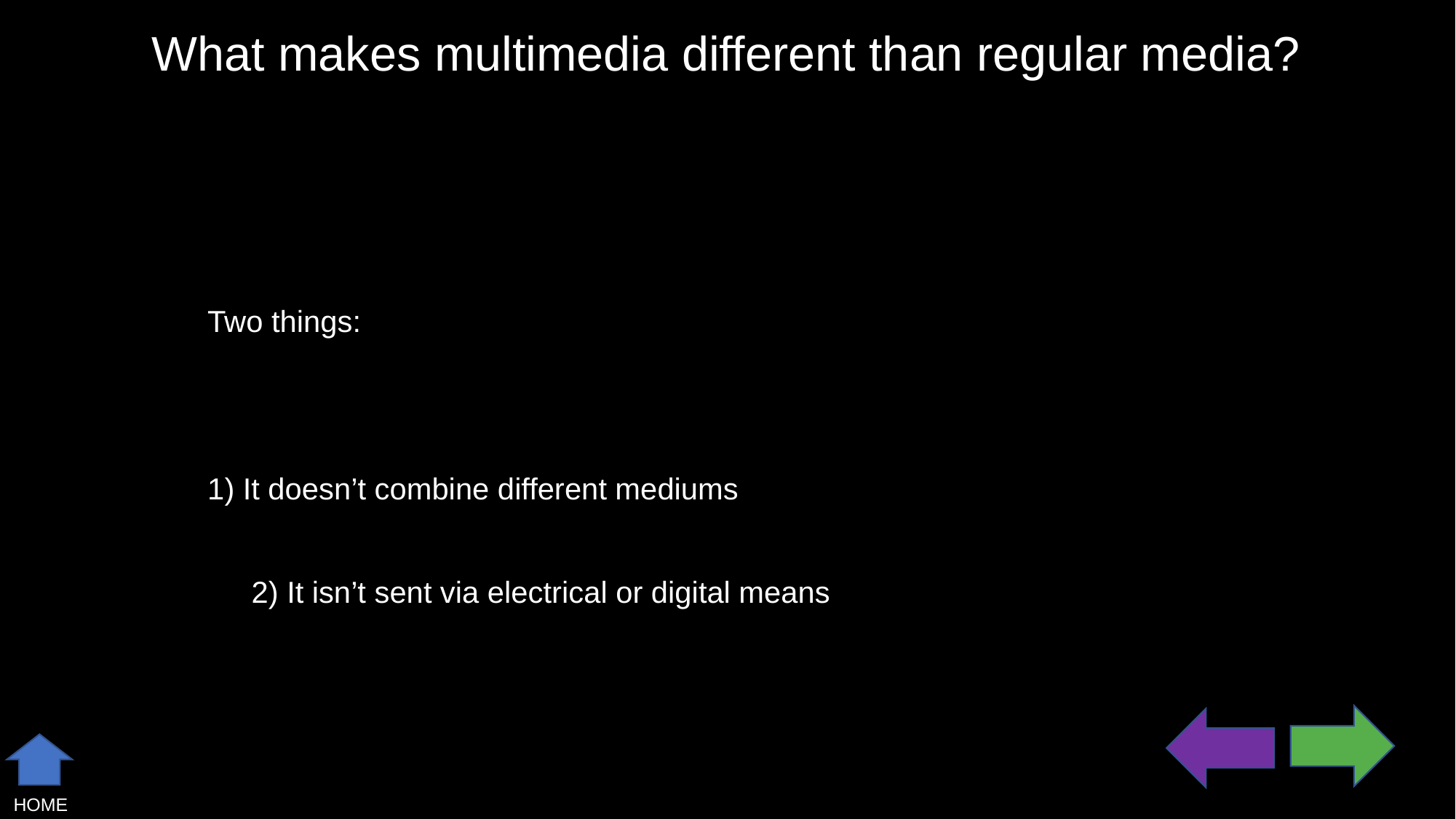

What makes multimedia different than regular media?
Two things:
1) It doesn’t combine different mediums
2) It isn’t sent via electrical or digital means

HOME